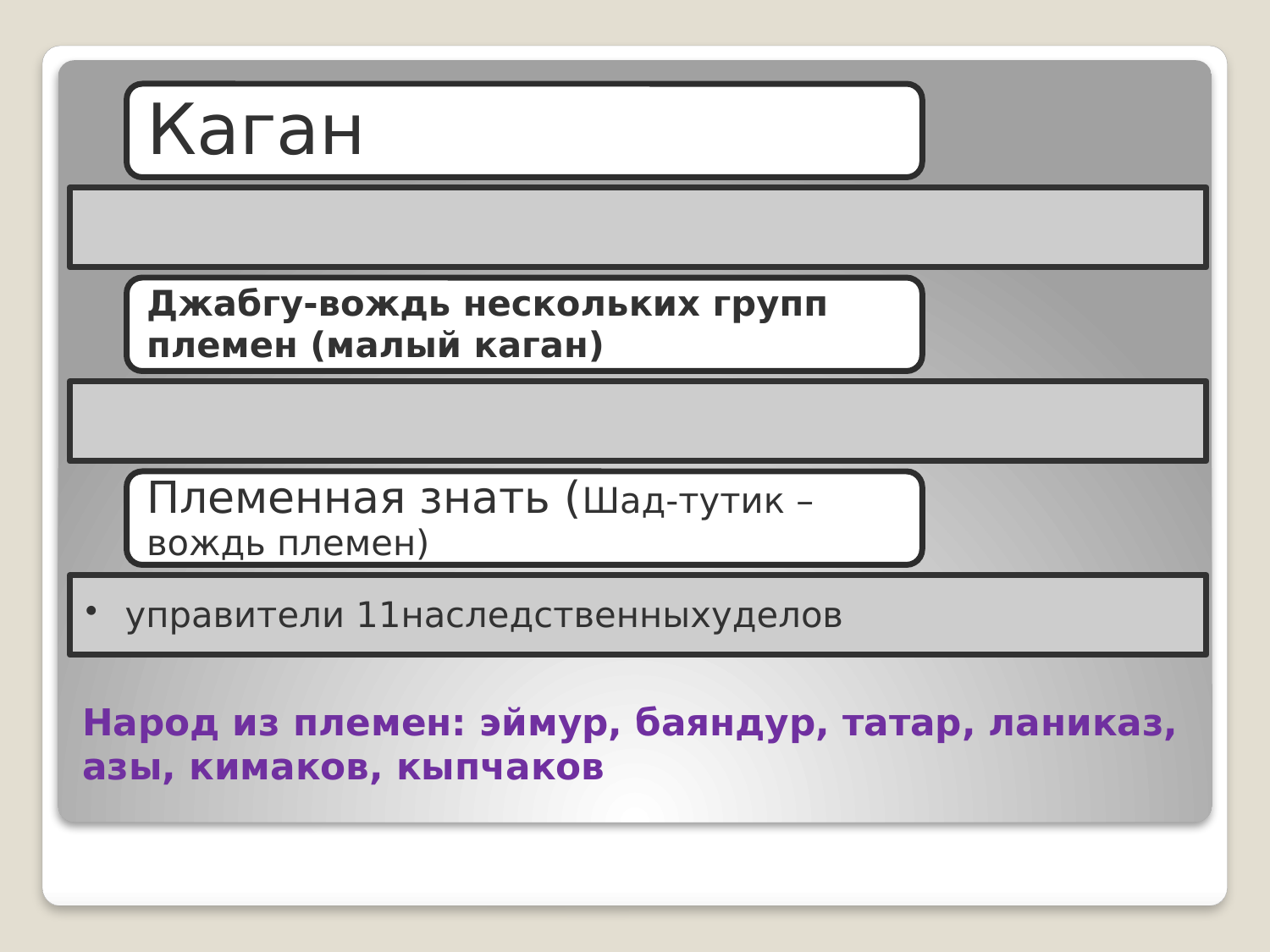

Каган
Джабгу-вождь нескольких групп племен (малый каган)
Племенная знать (Шад-тутик –
вождь племен)
управители 11наследственныхуделов
# Народ из племен: эймур, баяндур, татар, ланиказ, азы, кимаков, кыпчаков